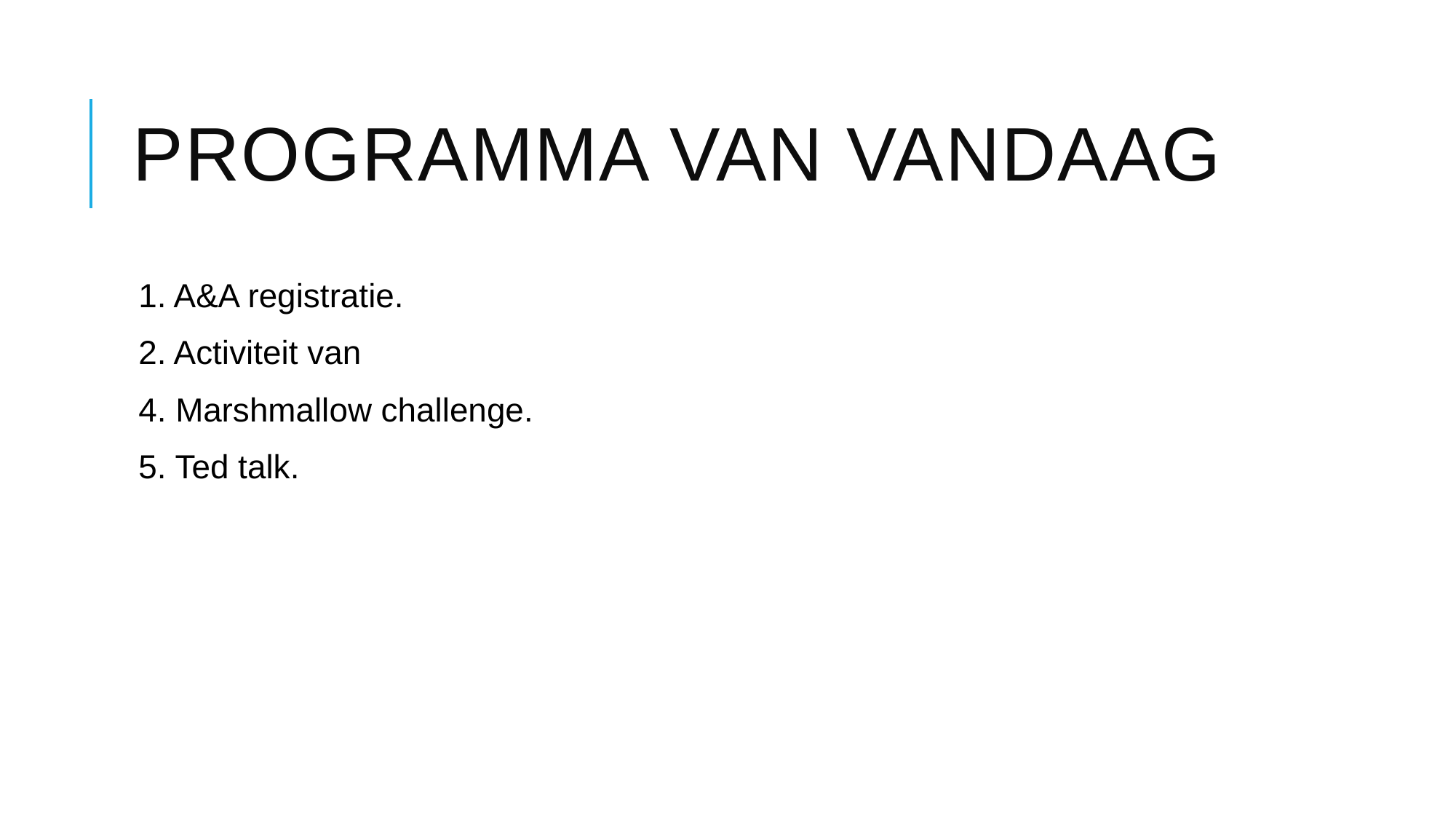

# Programma van vandaag
1. A&A registratie.
2. Activiteit van
4. Marshmallow challenge.
5. Ted talk.